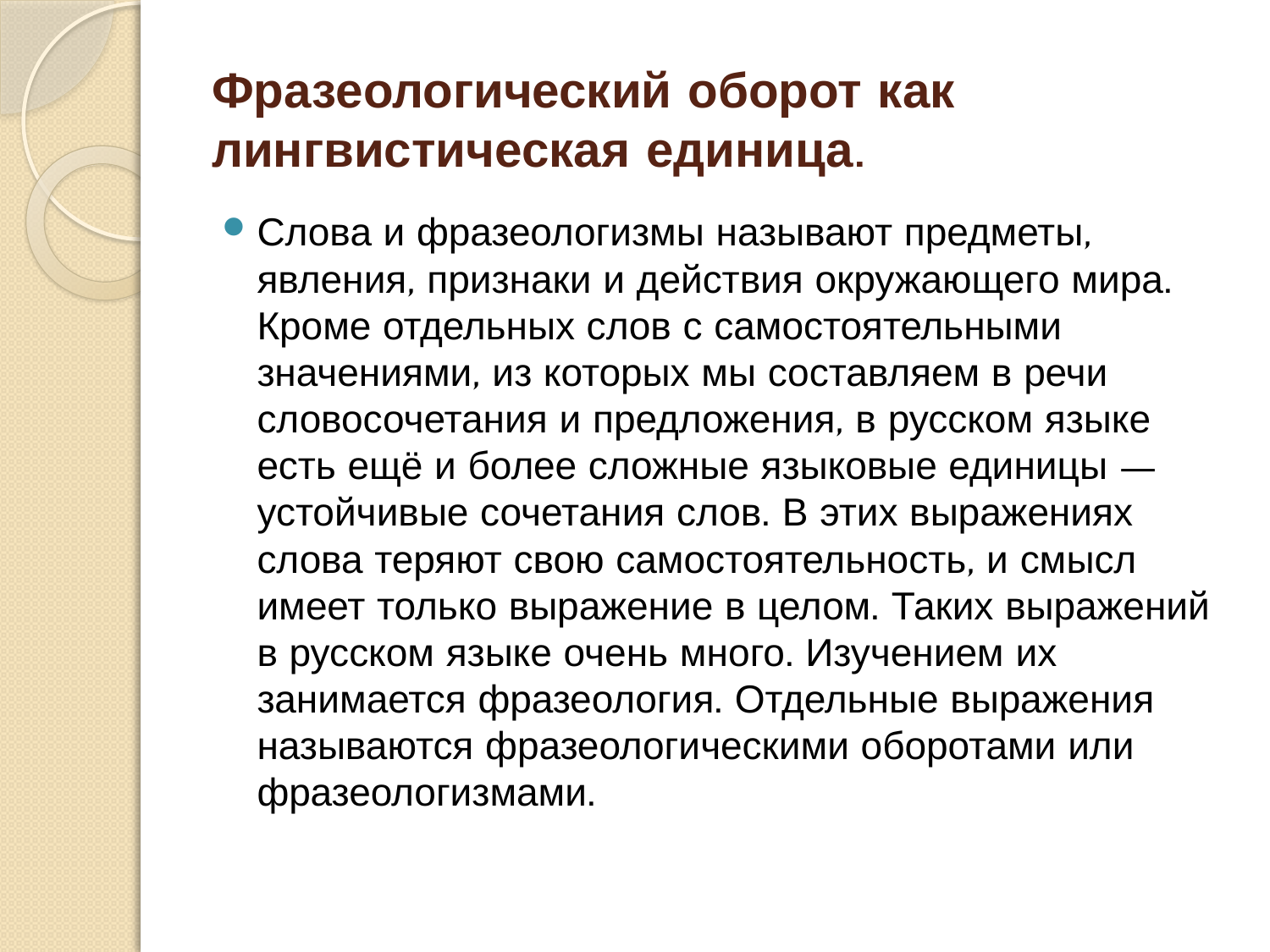

# Фразеологический оборот как лингвистическая единица.
Слова и фразеологизмы называют предметы, явления, признаки и действия окружающего мира. Кроме отдельных слов с самостоятельными значениями, из которых мы составляем в речи словосочетания и предложения, в русском языке есть ещё и более сложные языковые единицы — устойчивые сочетания слов. В этих выражениях слова теряют свою самостоятельность, и смысл имеет только выражение в целом. Таких выражений в русском языке очень много. Изучением их занимается фразеология. Отдельные выражения называются фразеологическими оборотами или фразеологизмами.